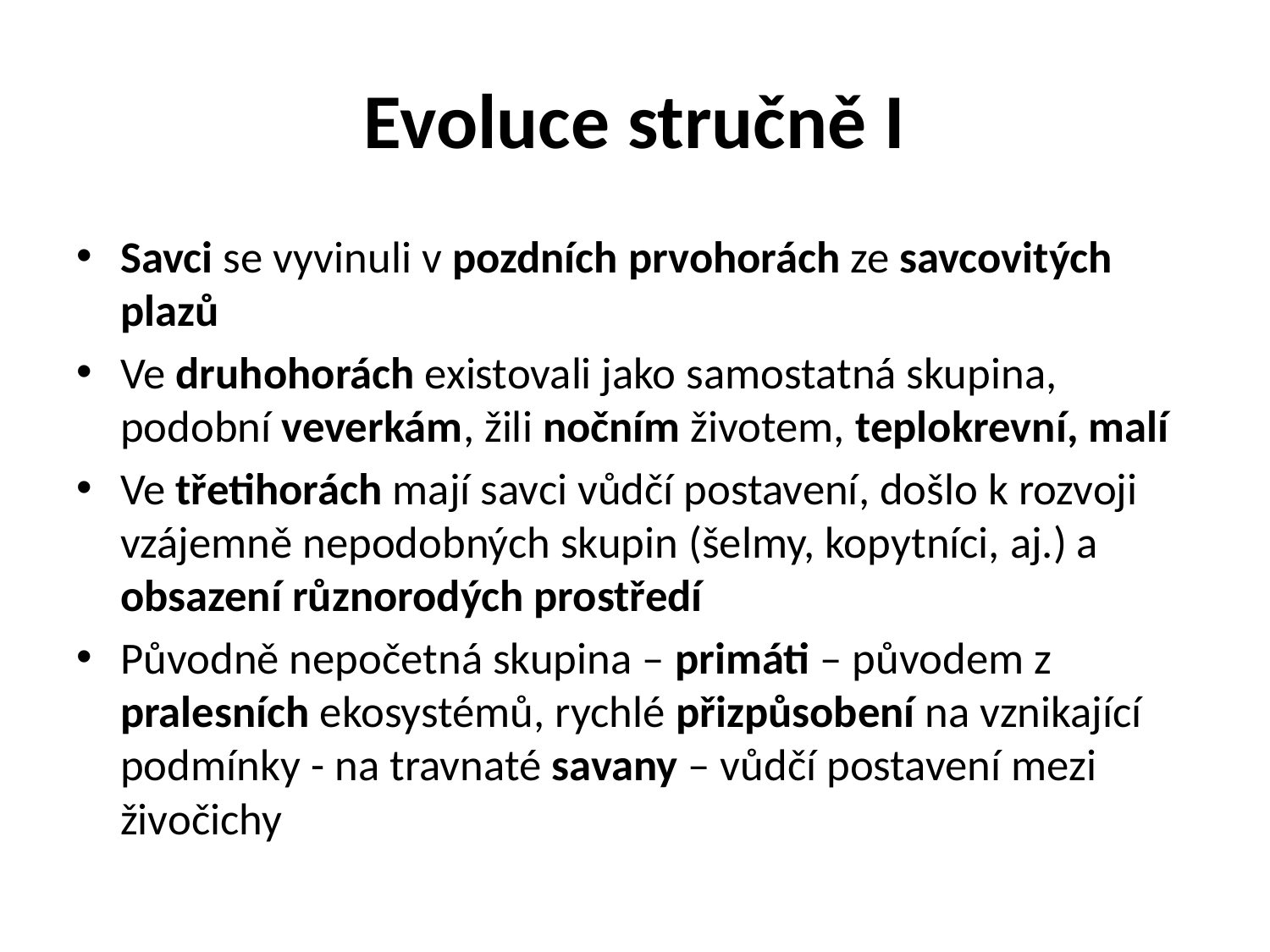

# Evoluce stručně I
Savci se vyvinuli v pozdních prvohorách ze savcovitých plazů
Ve druhohorách existovali jako samostatná skupina, podobní veverkám, žili nočním životem, teplokrevní, malí
Ve třetihorách mají savci vůdčí postavení, došlo k rozvoji vzájemně nepodobných skupin (šelmy, kopytníci, aj.) a obsazení různorodých prostředí
Původně nepočetná skupina – primáti – původem z pralesních ekosystémů, rychlé přizpůsobení na vznikající podmínky - na travnaté savany – vůdčí postavení mezi živočichy